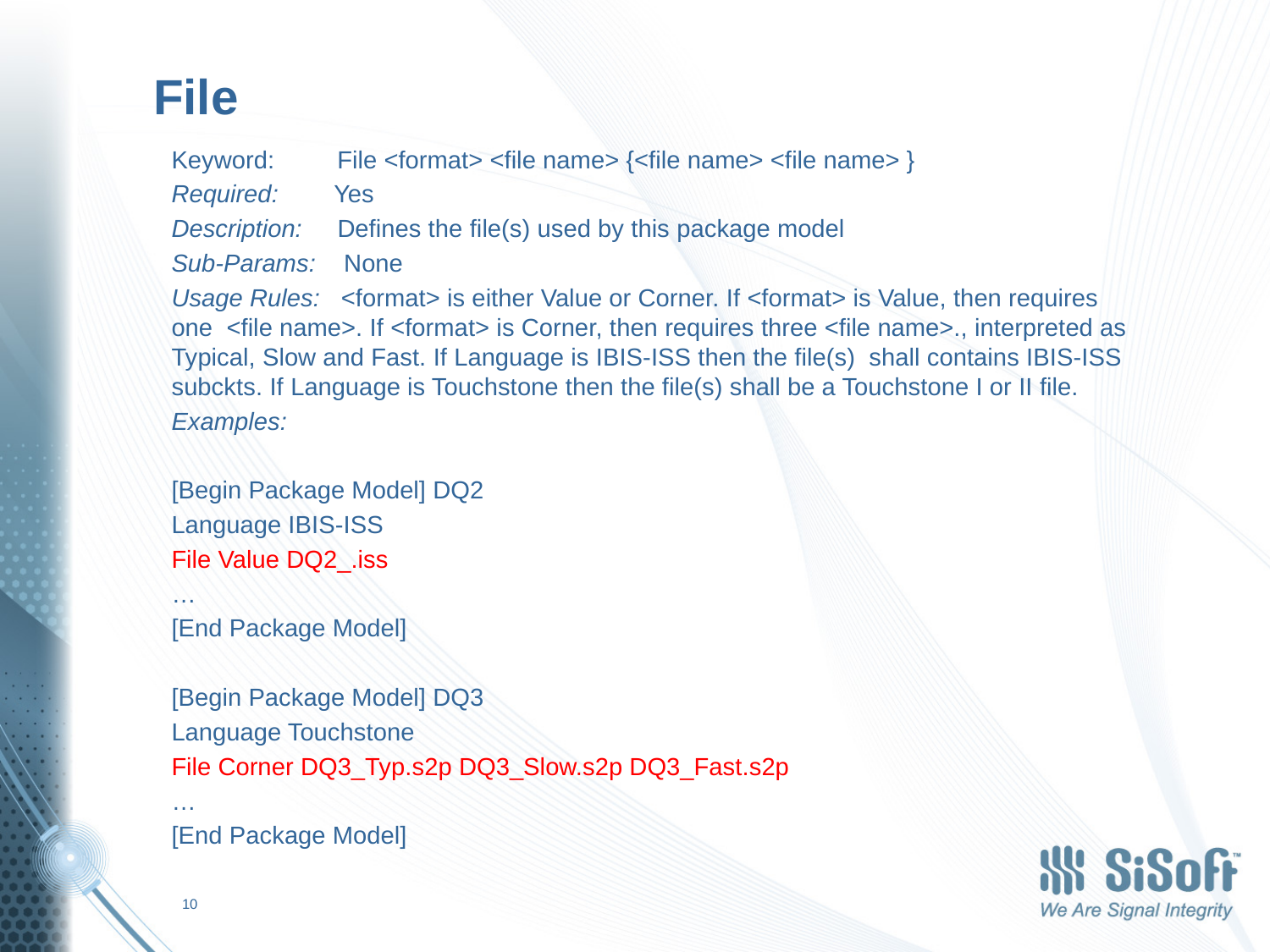

# File
Keyword:         File <format> <file name> {<file name> <file name> }
Required:        Yes
Description:     Defines the file(s) used by this package model
Sub-Params:    None
Usage Rules:   <format> is either Value or Corner. If <format> is Value, then requires one  <file name>. If <format> is Corner, then requires three <file name>., interpreted as Typical, Slow and Fast. If Language is IBIS-ISS then the file(s)  shall contains IBIS-ISS subckts. If Language is Touchstone then the file(s) shall be a Touchstone I or II file.
Examples:

[Begin Package Model] DQ2
Language IBIS-ISS
File Value DQ2_.iss
…
[End Package Model]

[Begin Package Model] DQ3
Language Touchstone
File Corner DQ3_Typ.s2p DQ3_Slow.s2p DQ3_Fast.s2p
…
[End Package Model]

10